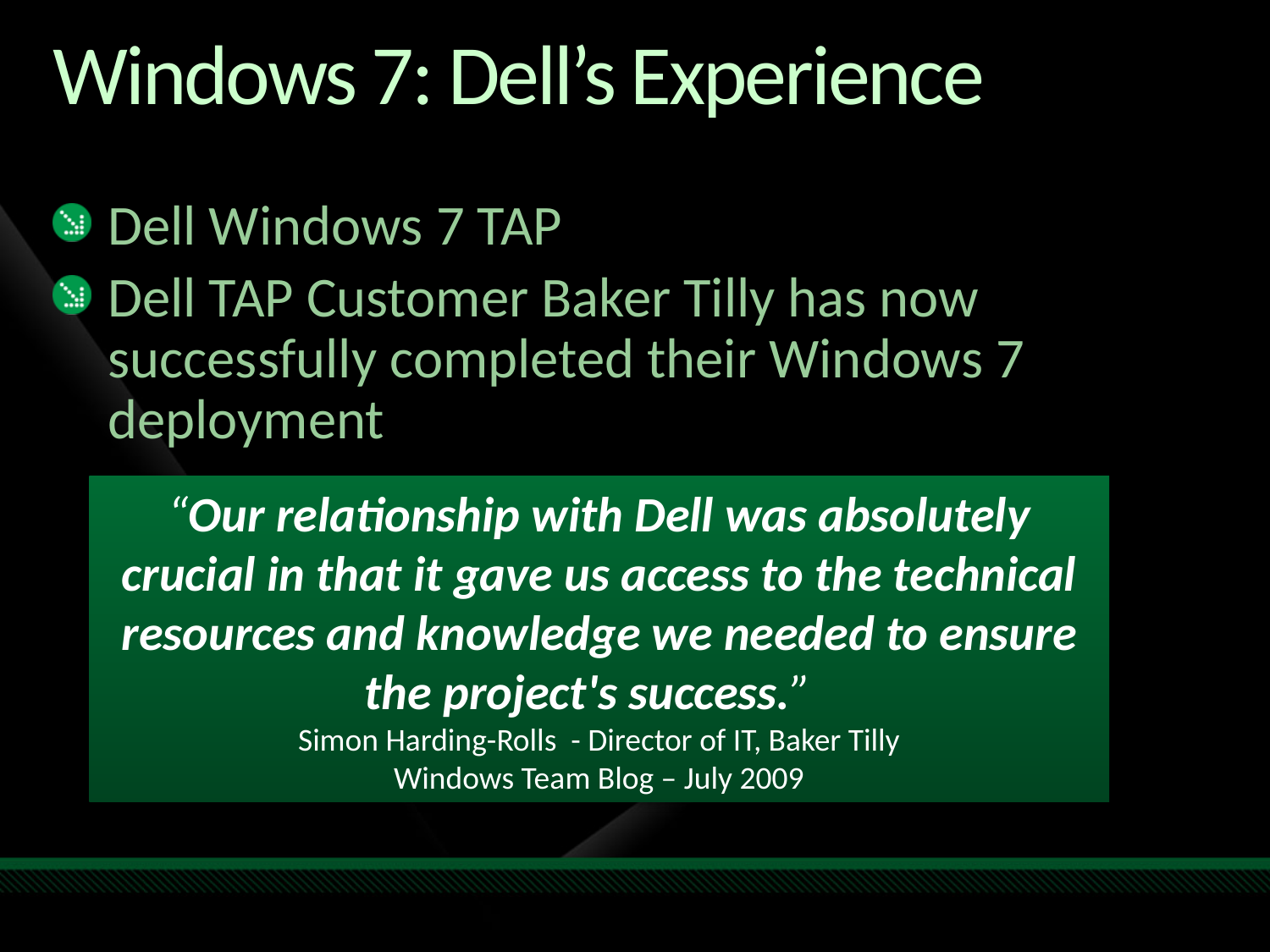

# Windows 7: Dell’s Experience
Dell Windows 7 TAP
Dell TAP Customer Baker Tilly has now successfully completed their Windows 7 deployment
“Our relationship with Dell was absolutely crucial in that it gave us access to the technical resources and knowledge we needed to ensure the project's success.”
Simon Harding-Rolls  - Director of IT, Baker Tilly
Windows Team Blog – July 2009